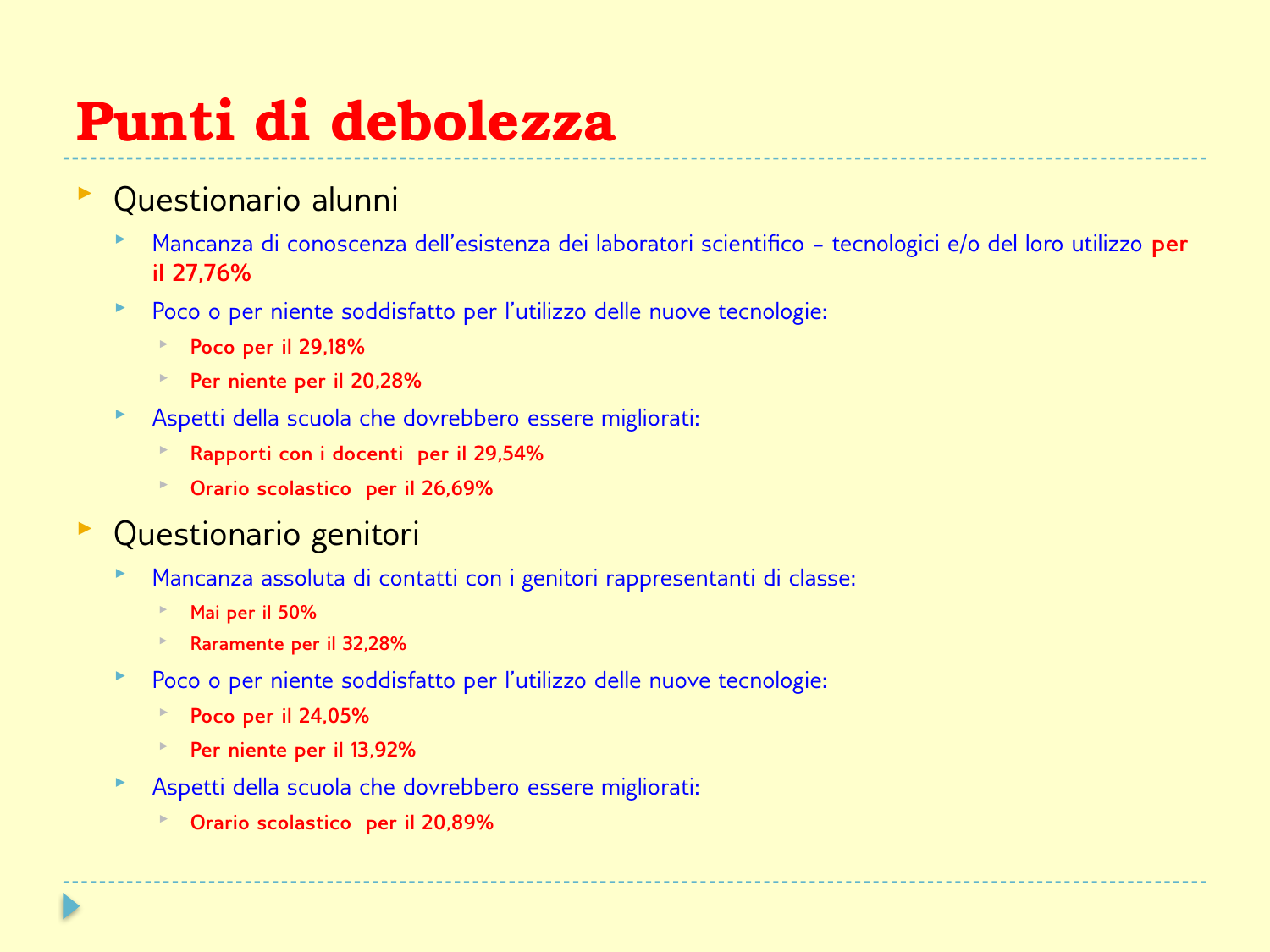

# Punti di debolezza
Questionario alunni
Mancanza di conoscenza dell’esistenza dei laboratori scientifico – tecnologici e/o del loro utilizzo per il 27,76%
Poco o per niente soddisfatto per l’utilizzo delle nuove tecnologie:
Poco per il 29,18%
Per niente per il 20,28%
Aspetti della scuola che dovrebbero essere migliorati:
Rapporti con i docenti  per il 29,54%
Orario scolastico  per il 26,69%
Questionario genitori
Mancanza assoluta di contatti con i genitori rappresentanti di classe:
Mai per il 50%
Raramente per il 32,28%
Poco o per niente soddisfatto per l’utilizzo delle nuove tecnologie:
Poco per il 24,05%
Per niente per il 13,92%
Aspetti della scuola che dovrebbero essere migliorati:
Orario scolastico  per il 20,89%